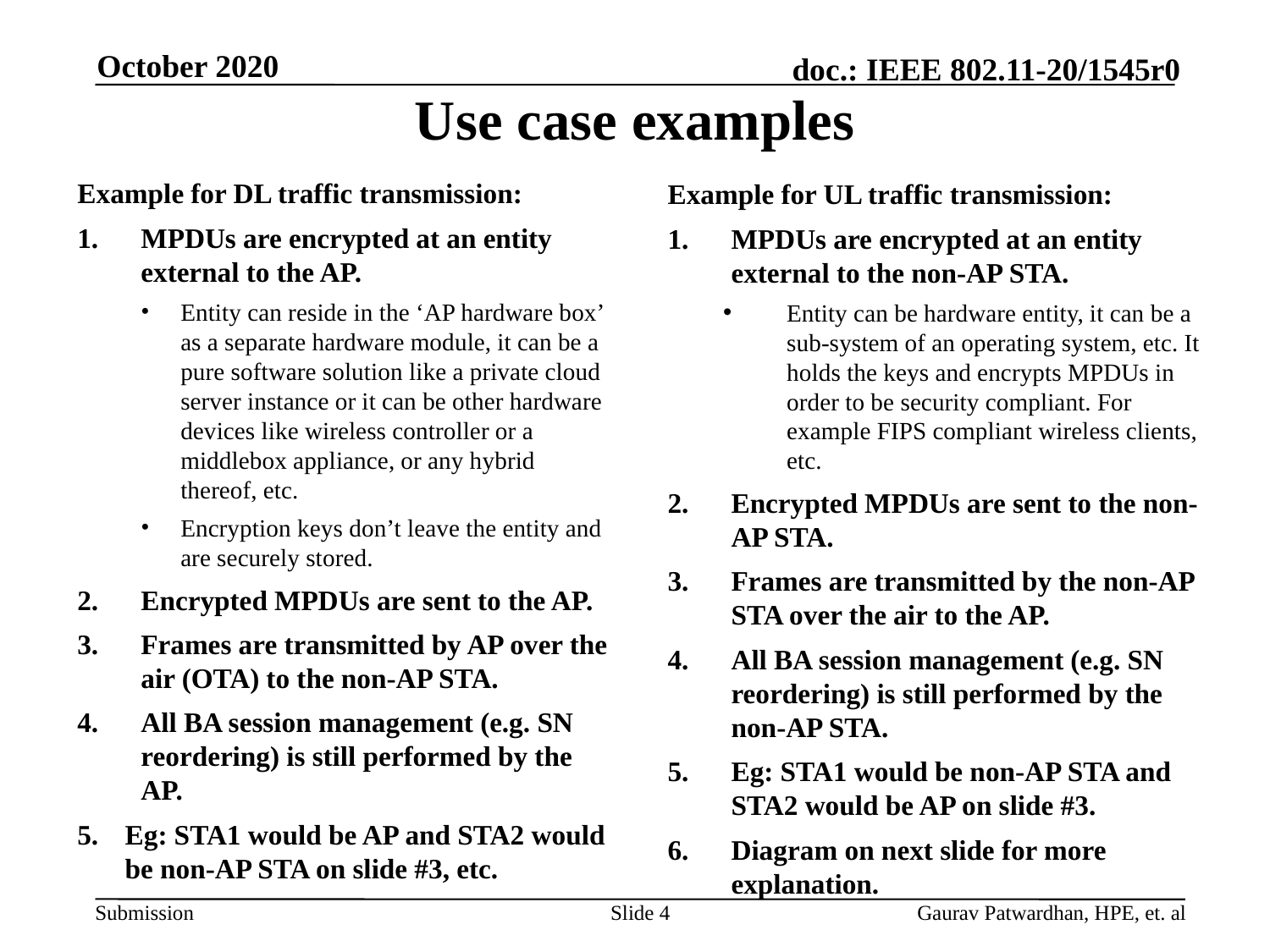

# Use case examples
October 2020
Example for DL traffic transmission:
MPDUs are encrypted at an entity external to the AP.
Entity can reside in the ‘AP hardware box’ as a separate hardware module, it can be a pure software solution like a private cloud server instance or it can be other hardware devices like wireless controller or a middlebox appliance, or any hybrid thereof, etc.
Encryption keys don’t leave the entity and are securely stored.
Encrypted MPDUs are sent to the AP.
Frames are transmitted by AP over the air (OTA) to the non-AP STA.
All BA session management (e.g. SN reordering) is still performed by the AP.
Eg: STA1 would be AP and STA2 would be non-AP STA on slide #3, etc.

Example for UL traffic transmission:
MPDUs are encrypted at an entity external to the non-AP STA.
Entity can be hardware entity, it can be a sub-system of an operating system, etc. It holds the keys and encrypts MPDUs in order to be security compliant. For example FIPS compliant wireless clients, etc.
Encrypted MPDUs are sent to the non-AP STA.
Frames are transmitted by the non-AP STA over the air to the AP.
All BA session management (e.g. SN reordering) is still performed by the non-AP STA.
Eg: STA1 would be non-AP STA and STA2 would be AP on slide #3.
Diagram on next slide for more explanation.

Slide 4
Gaurav Patwardhan, HPE, et. al